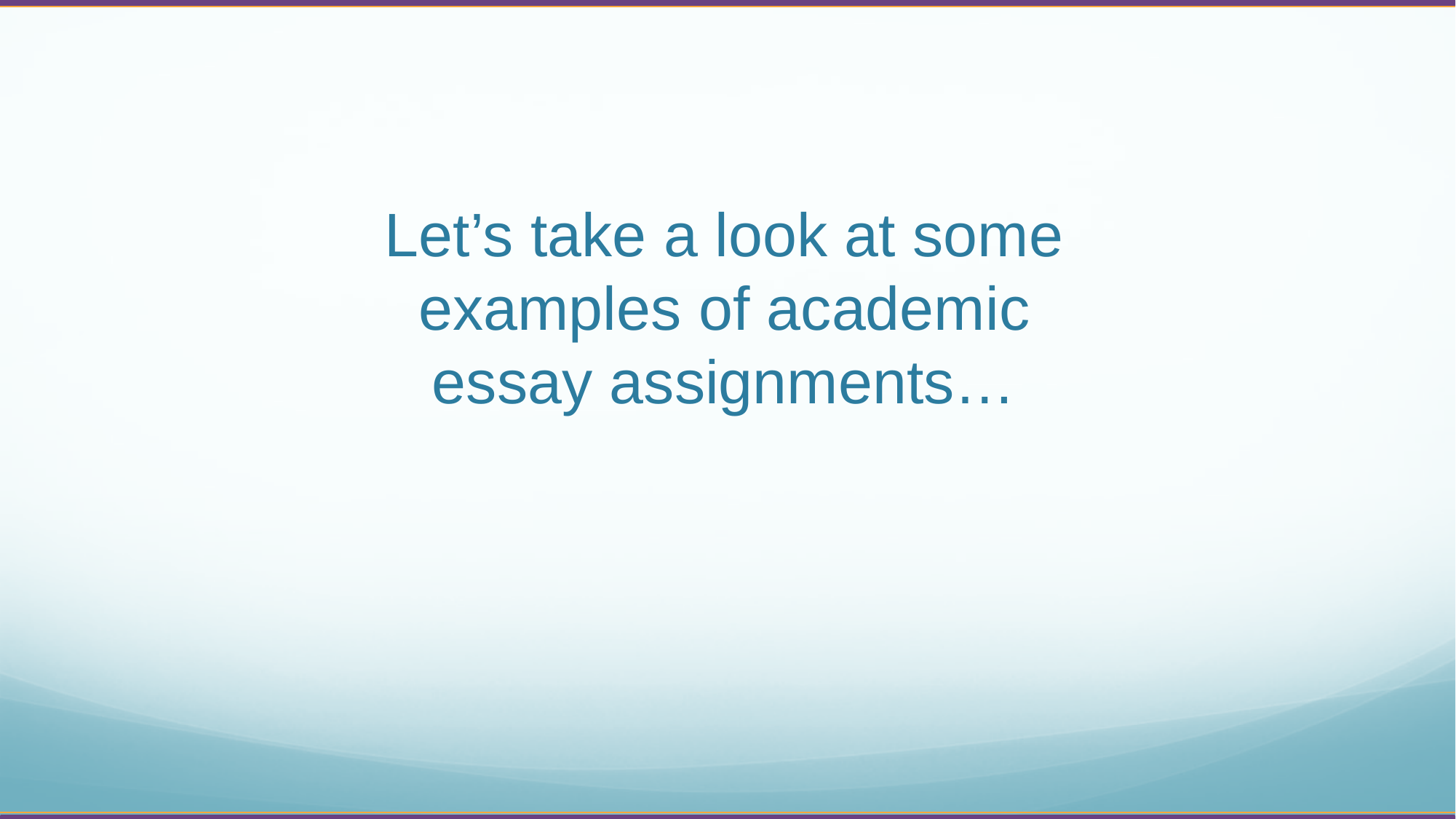

# Let’s take a look at some examples of academic essay assignments…